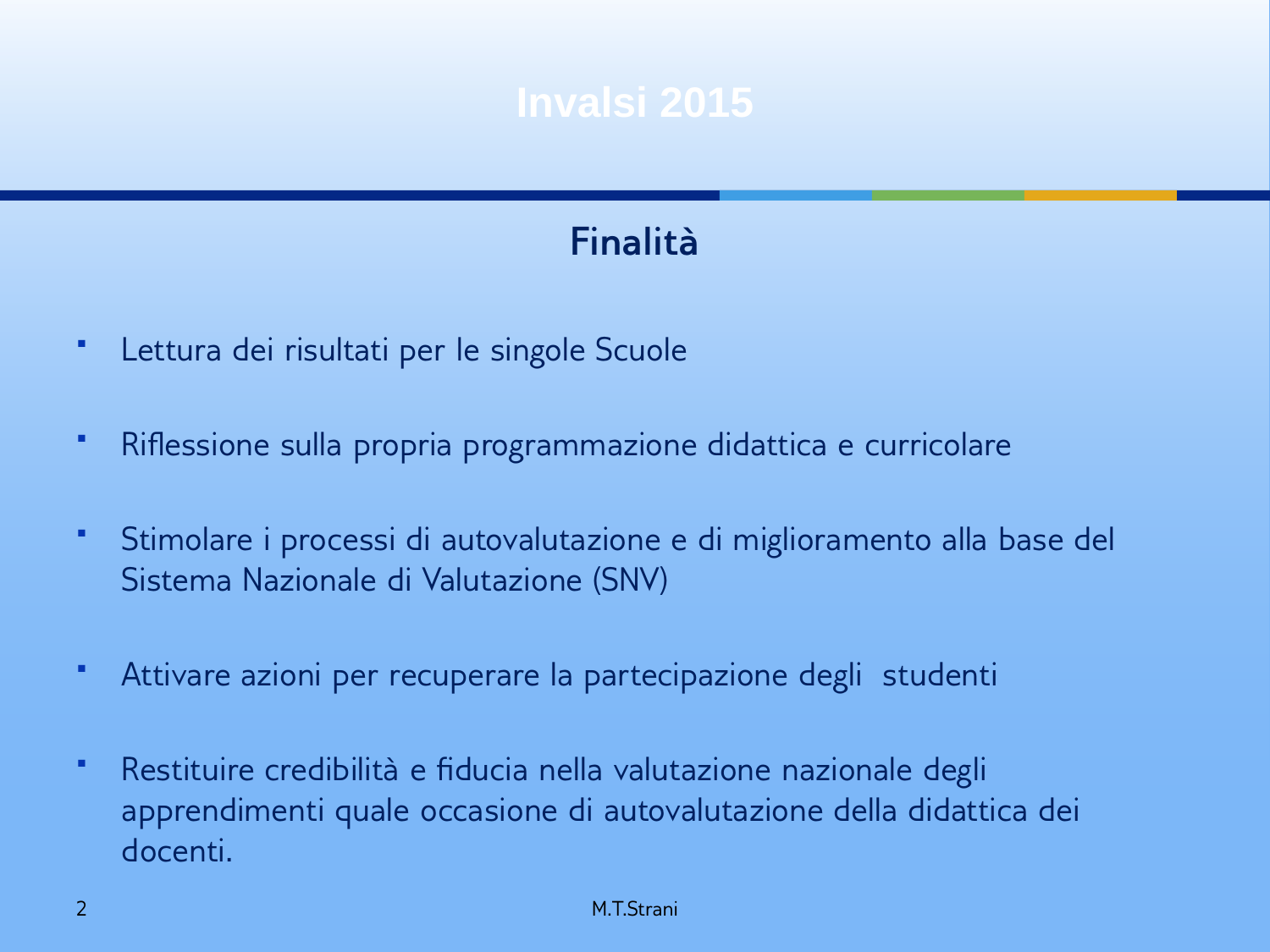

# Invalsi 2015
Finalità

Lettura dei risultati per le singole Scuole

Riflessione sulla propria programmazione didattica e curricolare

Stimolare i processi di autovalutazione e di miglioramento alla base del Sistema Nazionale di Valutazione (SNV)

Attivare azioni per recuperare la partecipazione degli  studenti

Restituire credibilità e fiducia nella valutazione nazionale degli apprendimenti quale occasione di autovalutazione della didattica dei docenti.

2
M.T.Strani